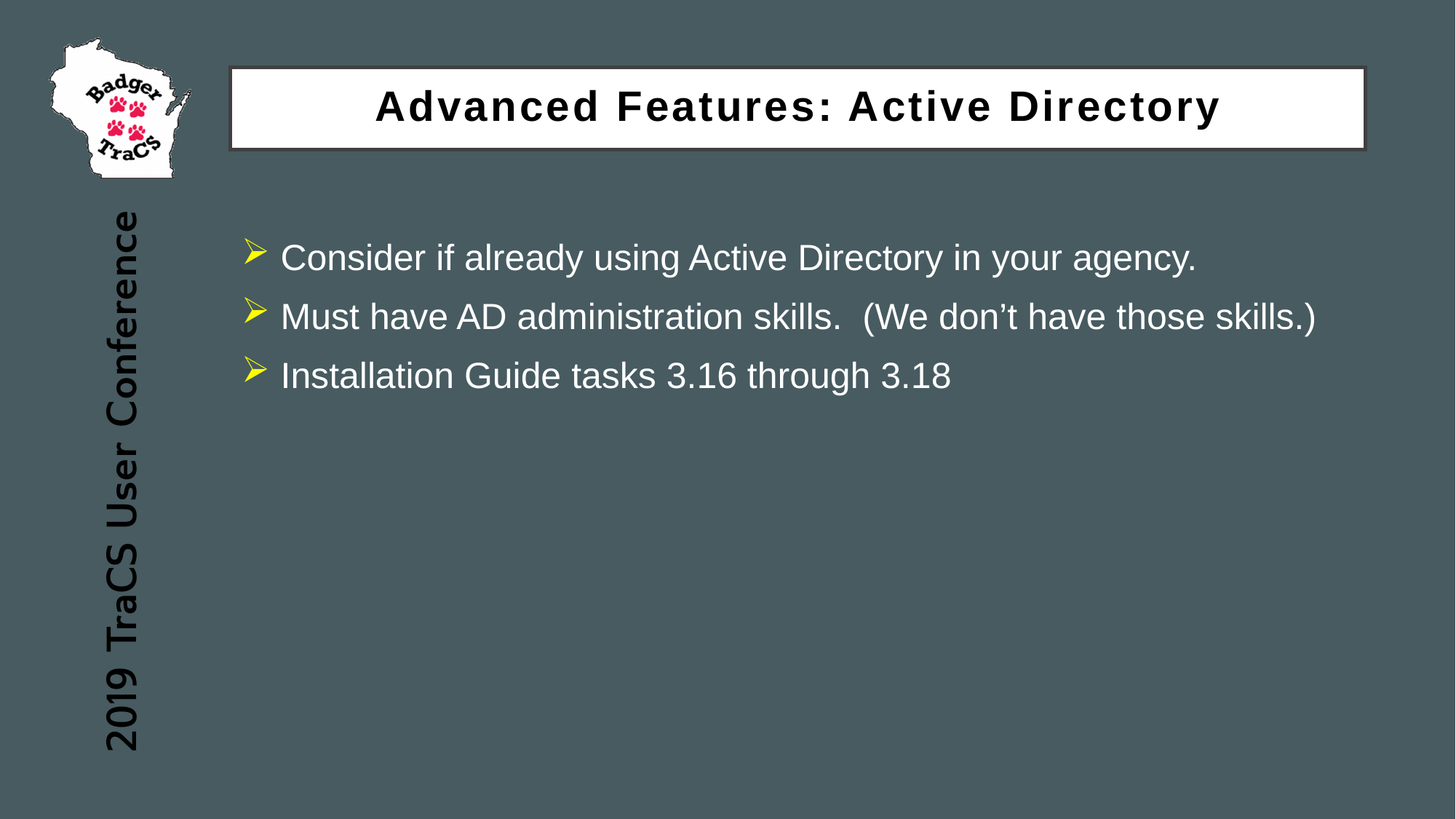

Advanced Features: Active Directory
 Consider if already using Active Directory in your agency.
 Must have AD administration skills.  (We don’t have those skills.)
 Installation Guide tasks 3.16 through 3.18